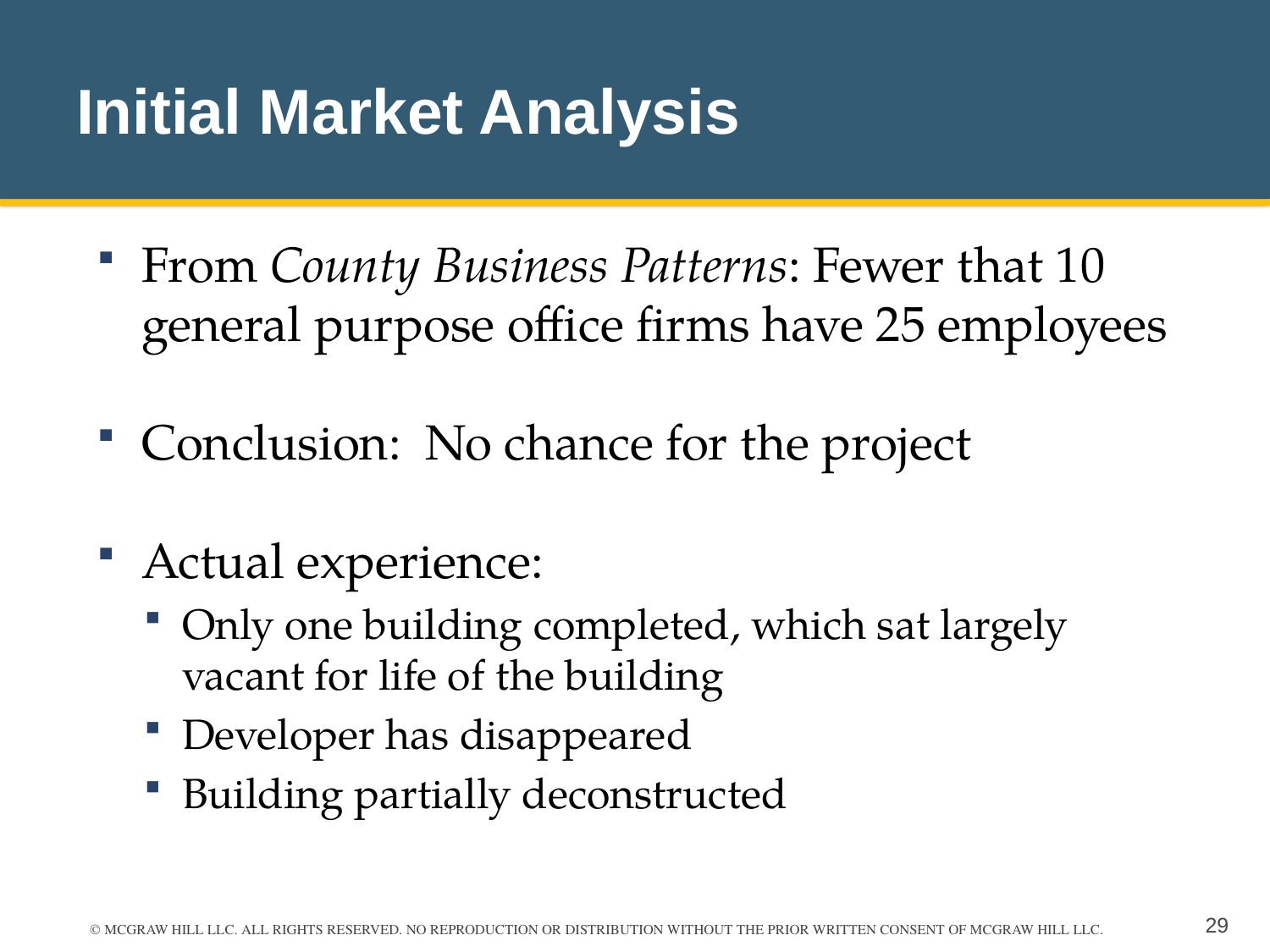

# Initial Market Analysis
From County Business Patterns: Fewer that 10 general purpose office firms have 25 employees

Conclusion:  No chance for the project

Actual experience:
Only one building completed, which sat largely vacant for life of the building
Developer has disappeared
Building partially deconstructed
© MCGRAW HILL LLC. ALL RIGHTS RESERVED. NO REPRODUCTION OR DISTRIBUTION WITHOUT THE PRIOR WRITTEN CONSENT OF MCGRAW HILL LLC.
29